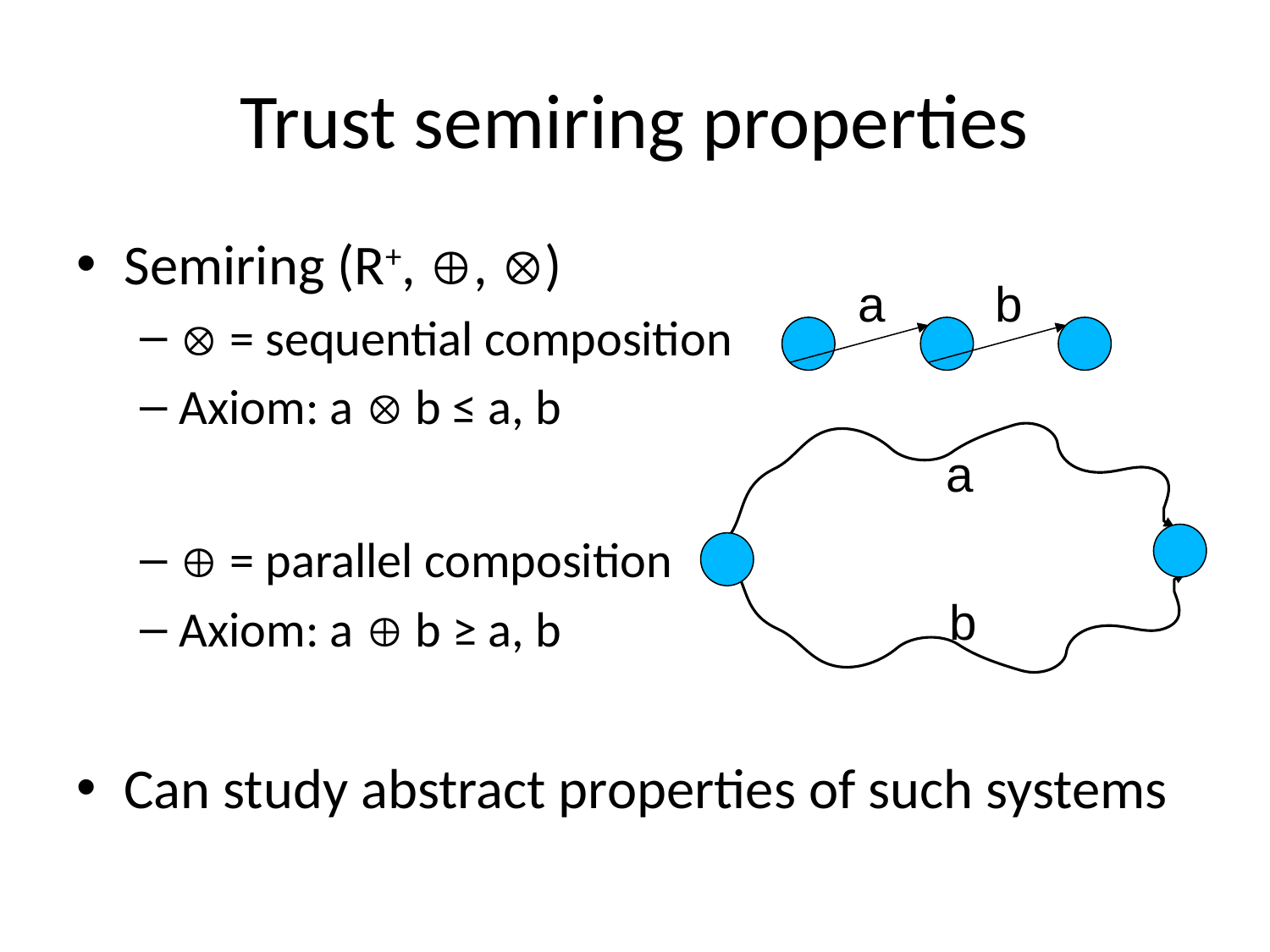

# Trust semiring properties
Semiring (R+, ⊕, ⊗)
⊗ = sequential composition
Axiom: a ⊗ b ≤ a, b

⊕ = parallel composition
Axiom: a ⊕ b ≥ a, b

Can study abstract properties of such systems

a
b

a

b